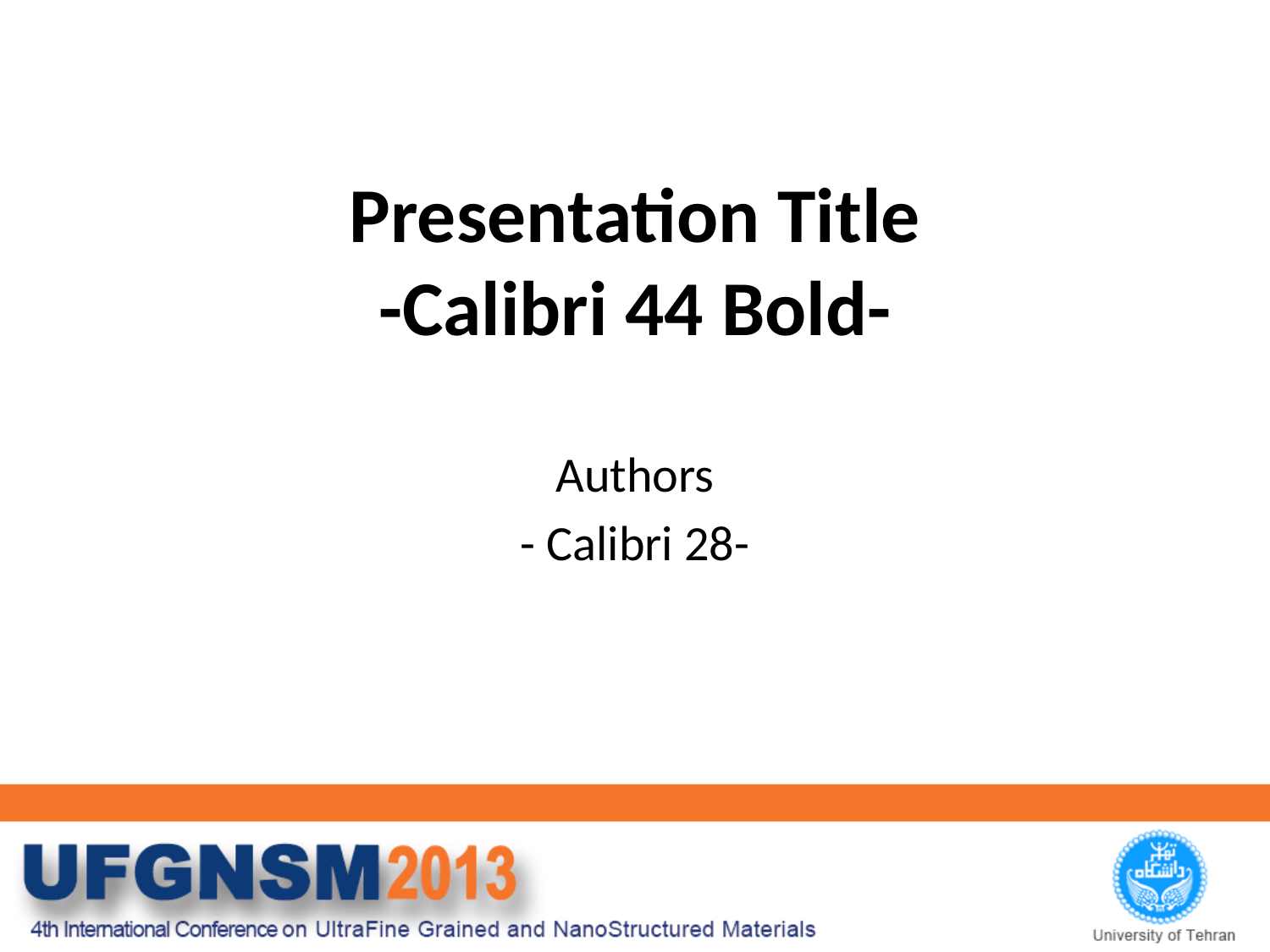

# Presentation Title -Calibri 44 Bold-
Authors
- Calibri 28-